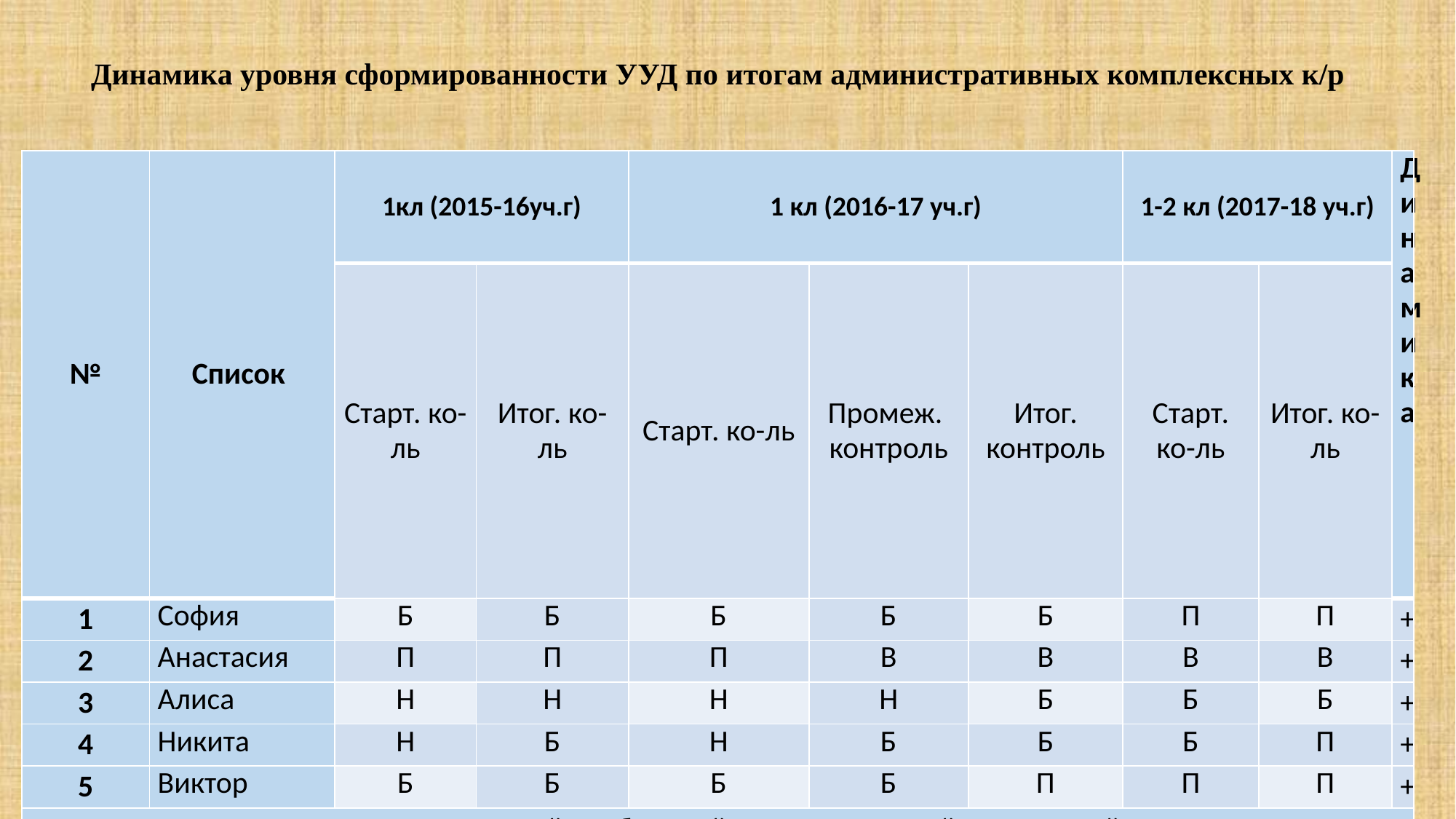

Динамика уровня сформированности УУД по итогам административных комплексных к/р
| № | Список | 1кл (2015-16уч.г) |  | 1 кл (2016-17 уч.г) |  |  | 1-2 кл (2017-18 уч.г) |  | Динамика |
| --- | --- | --- | --- | --- | --- | --- | --- | --- | --- |
|  |  | Старт. ко-ль | Итог. ко-ль | Старт. ко-ль | Промеж. контроль | Итог. контроль | Старт. ко-ль | Итог. ко-ль |  |
| 1 | София | Б | Б | Б | Б | Б | П | П | + |
| 2 | Анастасия | П | П | П | В | В | В | В | + |
| 3 | Алиса | Н | Н | Н | Н | Б | Б | Б | + |
| 4 | Никита | Н | Б | Н | Б | Б | Б | П | + |
| 5 | Виктор | Б | Б | Б | Б | П | П | П | + |
| Уровни: Н – низкий, Б –базовый, П - повышенный, В - высокий |  |  |  |  |  |  |  |  |  |